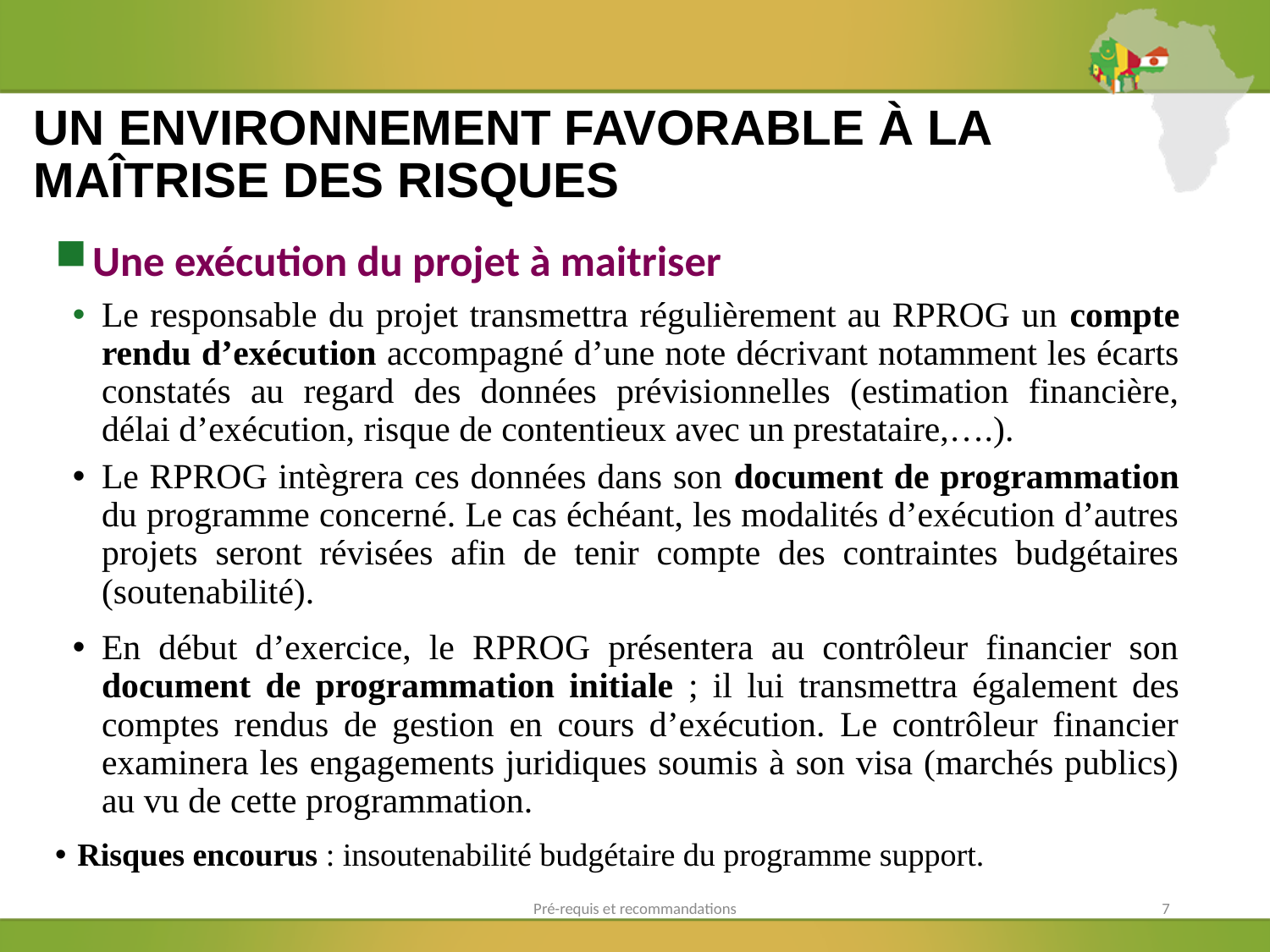

# UN ENVIRONNEMENT FAVORABLE À LA MAÎTRISE DES RISQUES
Une exécution du projet à maitriser
Le responsable du projet transmettra régulièrement au RPROG un compte rendu d’exécution accompagné d’une note décrivant notamment les écarts constatés au regard des données prévisionnelles (estimation financière, délai d’exécution, risque de contentieux avec un prestataire,….).
Le RPROG intègrera ces données dans son document de programmation du programme concerné. Le cas échéant, les modalités d’exécution d’autres projets seront révisées afin de tenir compte des contraintes budgétaires (soutenabilité).
En début d’exercice, le RPROG présentera au contrôleur financier son document de programmation initiale ; il lui transmettra également des comptes rendus de gestion en cours d’exécution. Le contrôleur financier examinera les engagements juridiques soumis à son visa (marchés publics) au vu de cette programmation.
Risques encourus : insoutenabilité budgétaire du programme support.

Pré-requis et recommandations
7